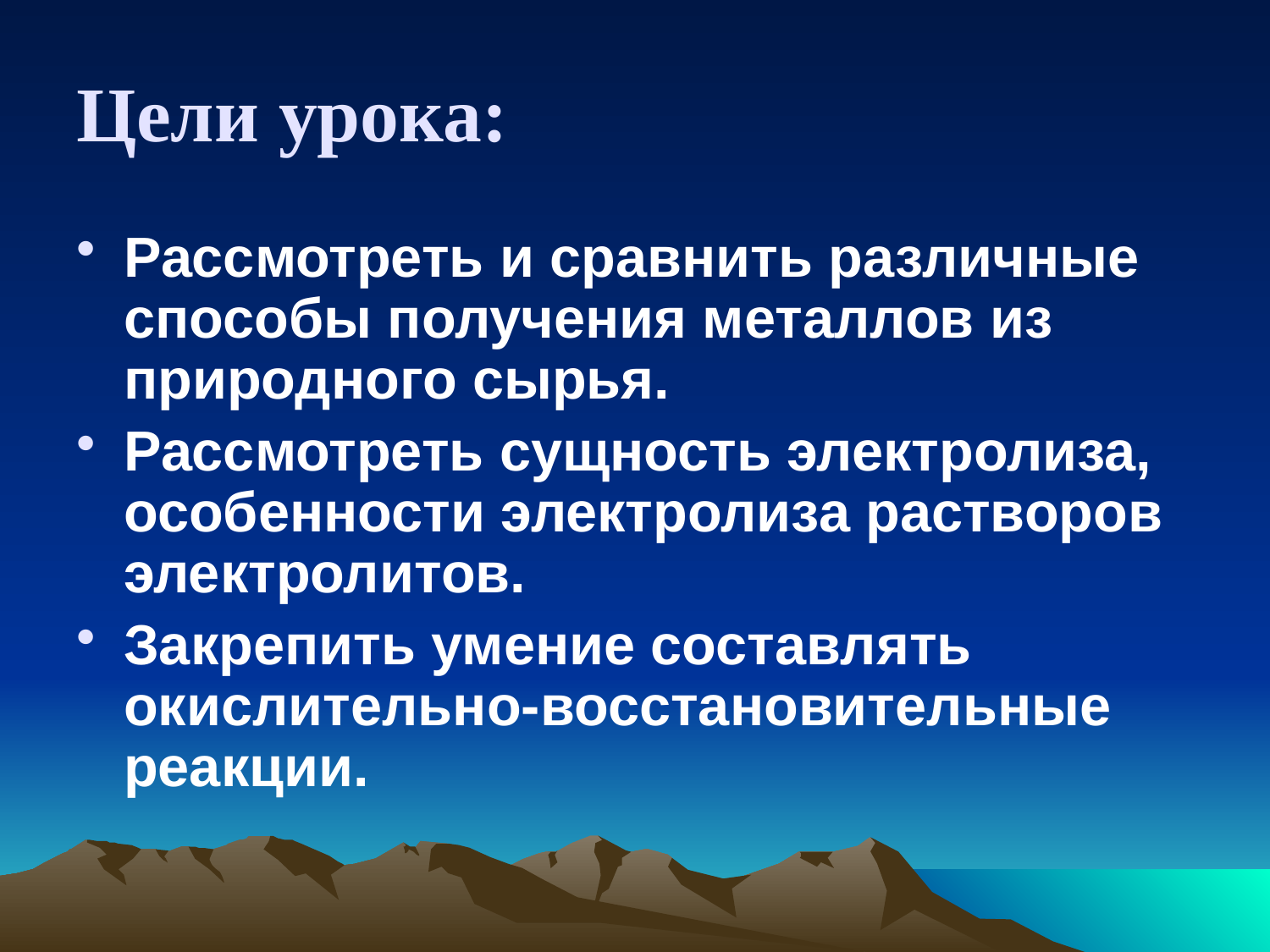

# Цели урока:
Рассмотреть и сравнить различные способы получения металлов из природного сырья.
Рассмотреть сущность электролиза, особенности электролиза растворов электролитов.
Закрепить умение составлять окислительно-восстановительные реакции.